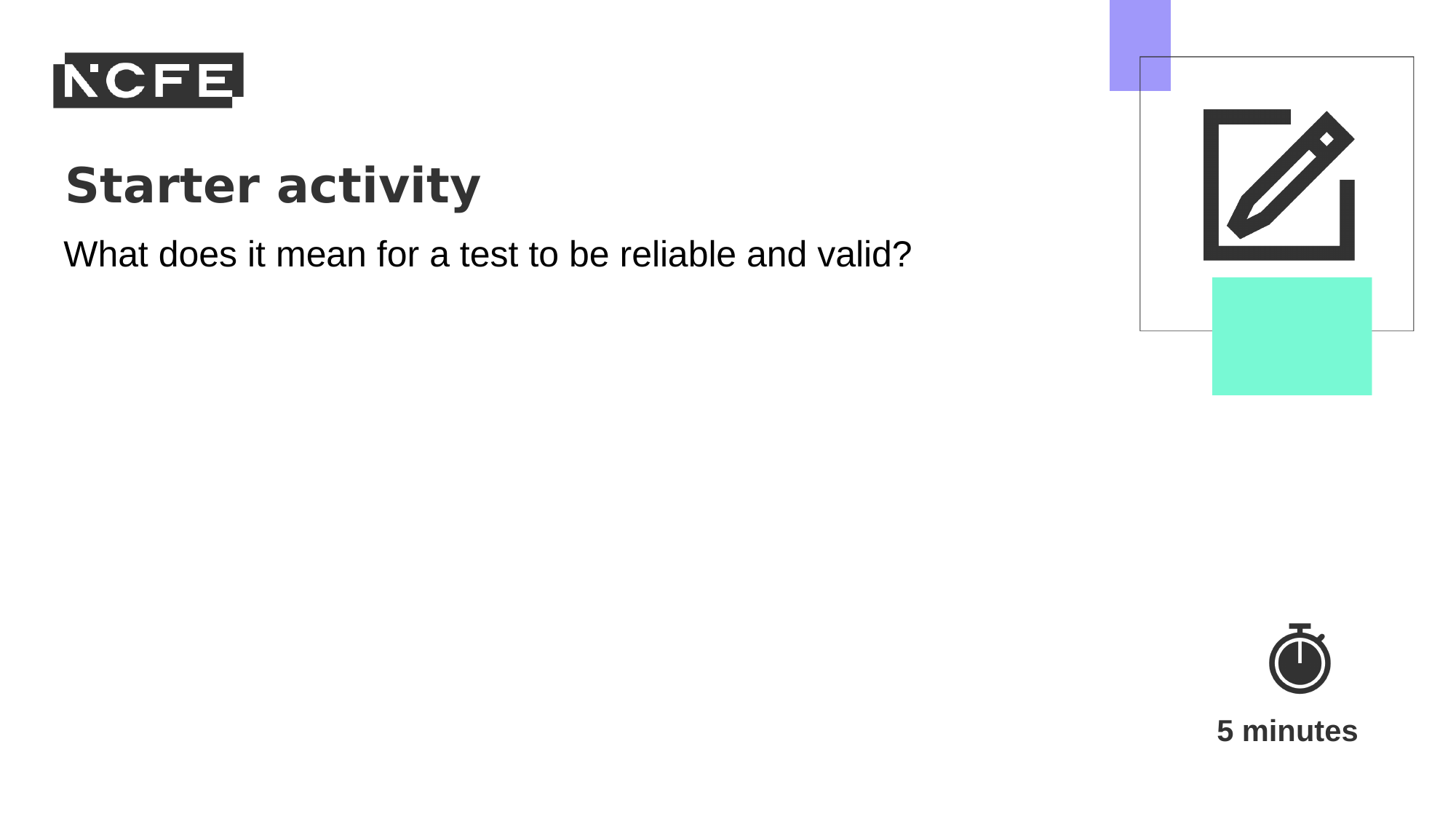

What does it mean for a test to be reliable and valid?
5 minutes